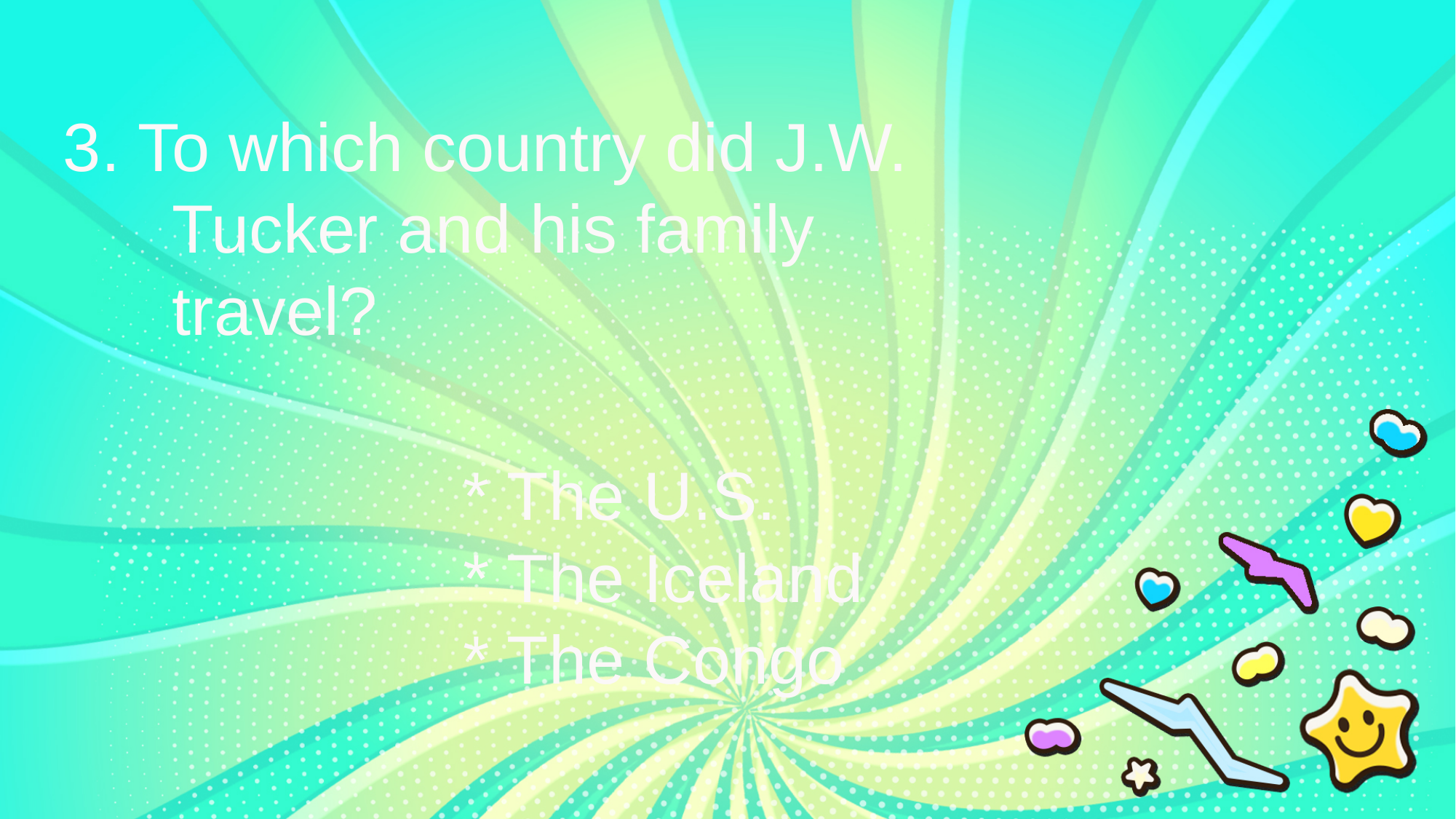

3. To which country did J.W.
	Tucker and his family
	travel?
* The U.S.
* The Iceland
* The Congo